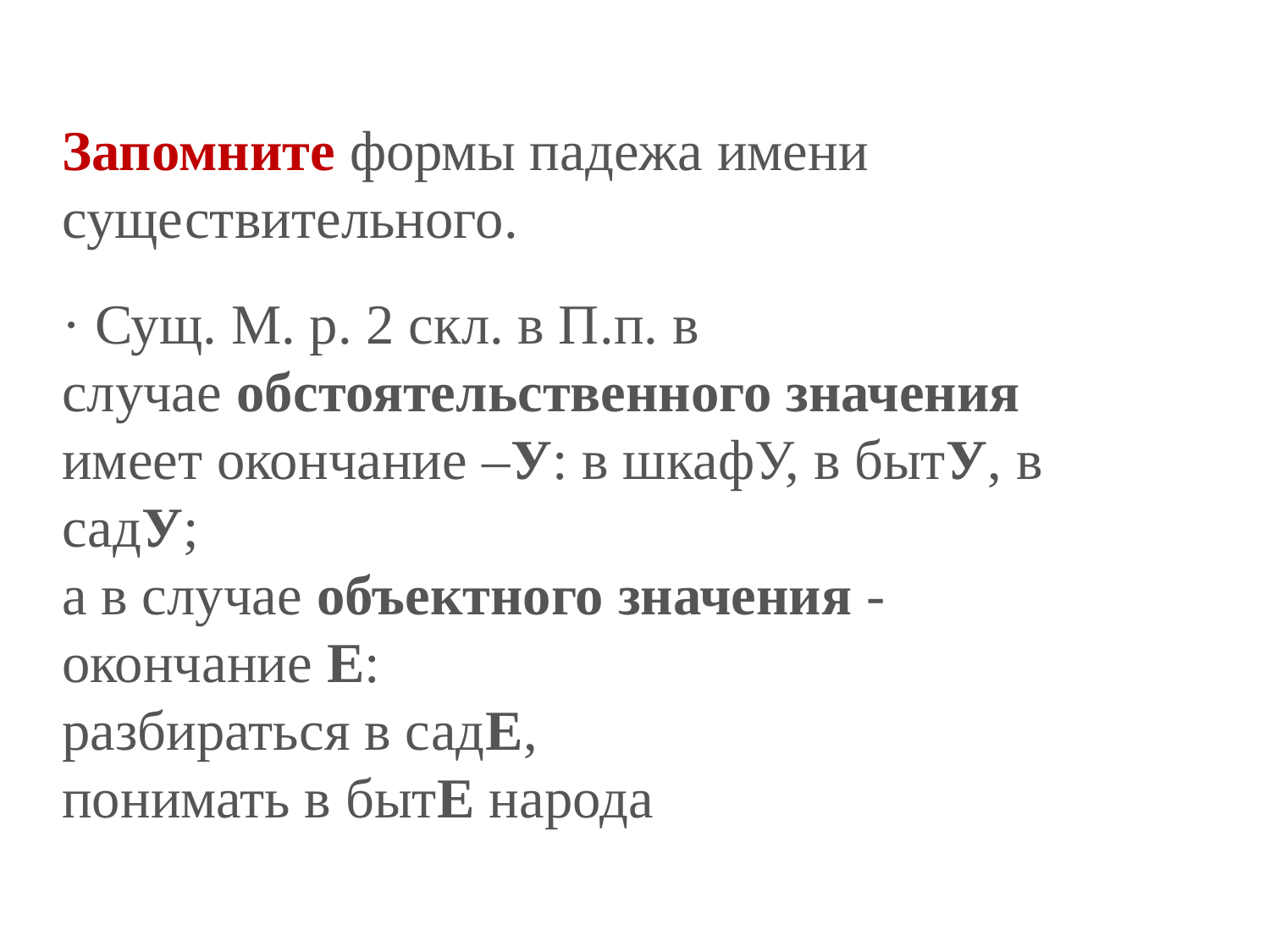

Запомните формы падежа имени существительного.
· Сущ. М. р. 2 скл. в П.п. в случае обстоятельственного значения
имеет окончание –У: в шкафУ, в бытУ, в садУ;
а в случае объектного значения - окончание Е:
разбираться в садЕ,
понимать в бытЕ народа